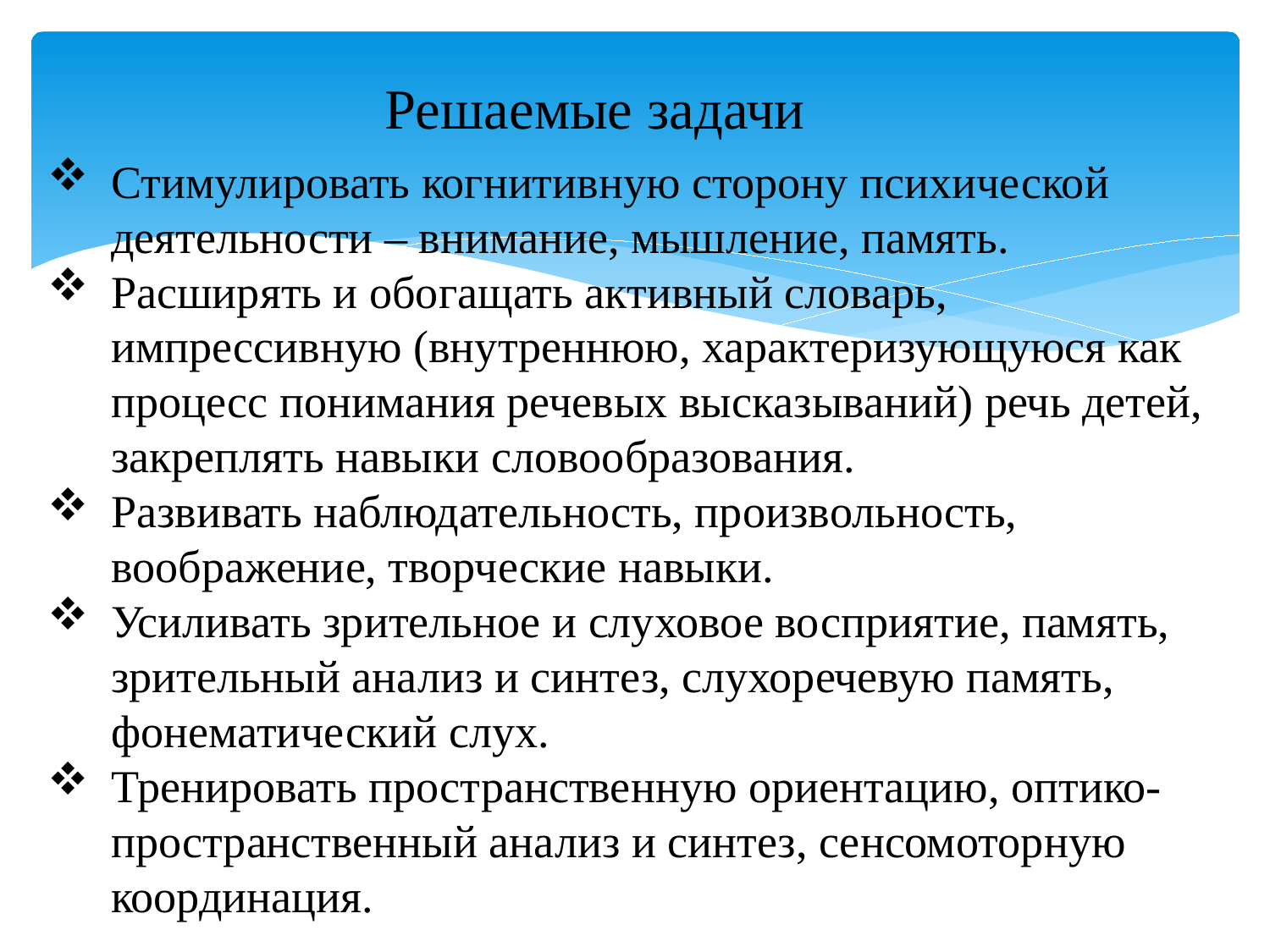

Решаемые задачи
Стимулировать когнитивную сторону психической деятельности – внимание, мышление, память.
Расширять и обогащать активный словарь, импрессивную (внутреннюю, характеризующуюся как процесс понимания речевых высказываний) речь детей, закреплять навыки словообразования.
Развивать наблюдательность, произвольность, воображение, творческие навыки.
Усиливать зрительное и слуховое восприятие, память, зрительный анализ и синтез, слухоречевую память, фонематический слух.
Тренировать пространственную ориентацию, оптико-пространственный анализ и синтез, сенсомоторную координация.